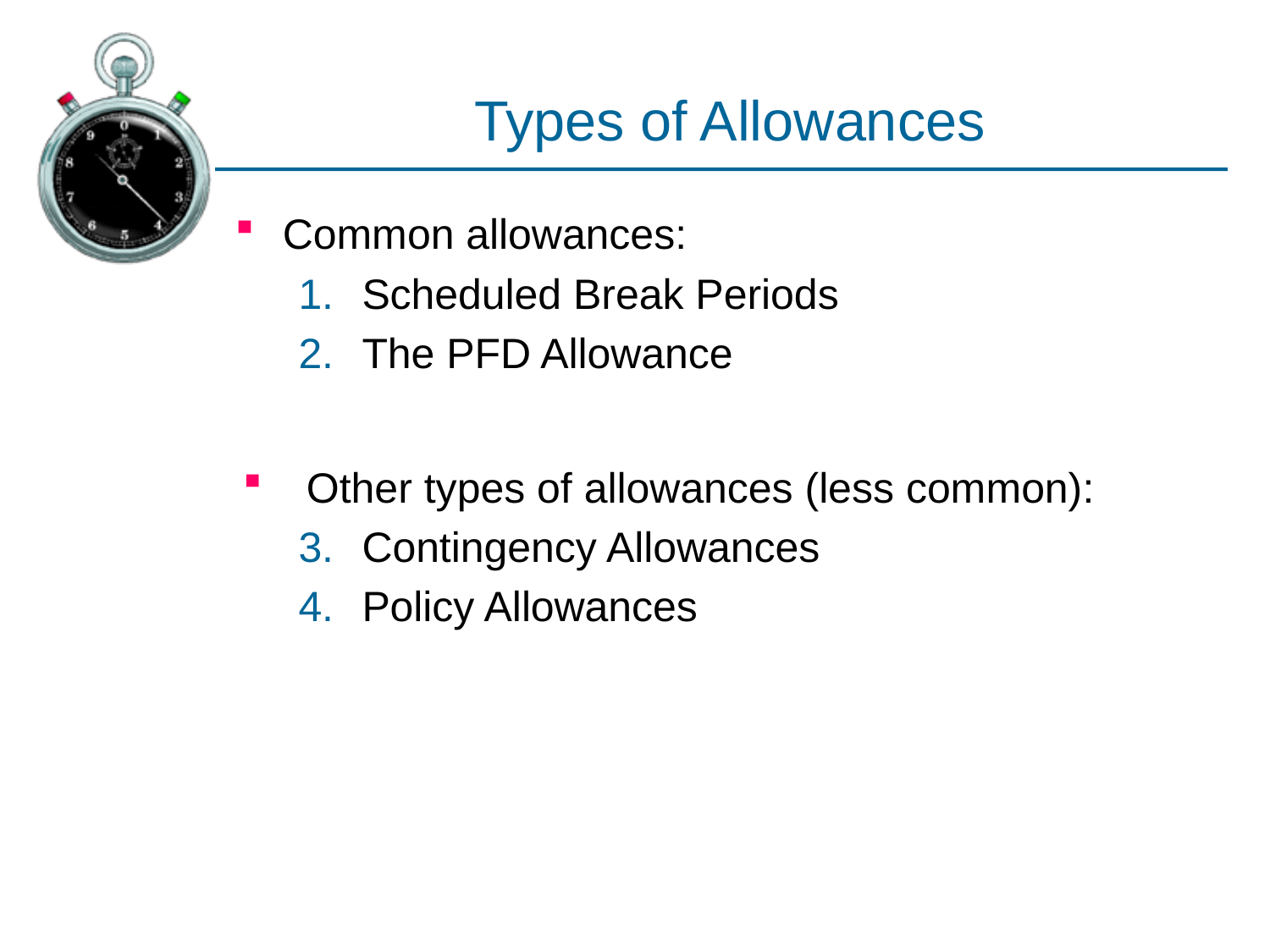

# Types of Allowances
Common allowances:
Scheduled Break Periods
The PFD Allowance

Other types of allowances (less common):
Contingency Allowances
Policy Allowances